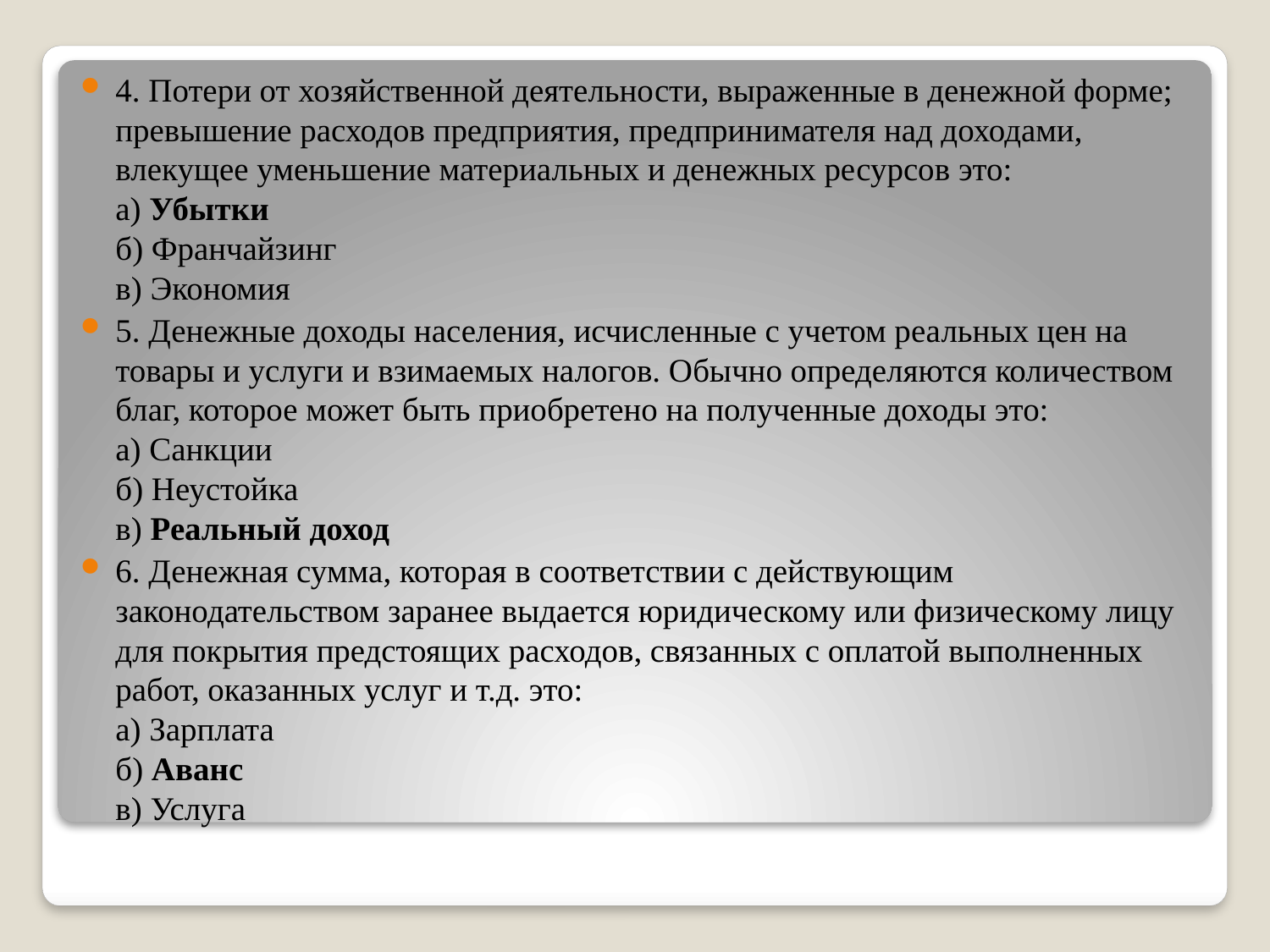

4. Потери от хозяйственной деятельности, выраженные в денежной форме; превышение расходов предприятия, предпринимателя над доходами, влекущее уменьшение материальных и денежных ресурсов это:
а) Убытки
б) Франчайзинг
в) Экономия
5. Денежные доходы населения, исчисленные с учетом реальных цен на товары и услуги и взимаемых налогов. Обычно определяются количеством благ, которое может быть приобретено на полученные доходы это:
а) Санкции
б) Неустойка
в) Реальный доход
6. Денежная сумма, которая в соответствии с действующим законодательством заранее выдается юридическому или физическому лицу для покрытия предстоящих расходов, связанных с оплатой выполненных работ, оказанных услуг и т.д. это:
а) Зарплата
б) Аванс
в) Услуга

#